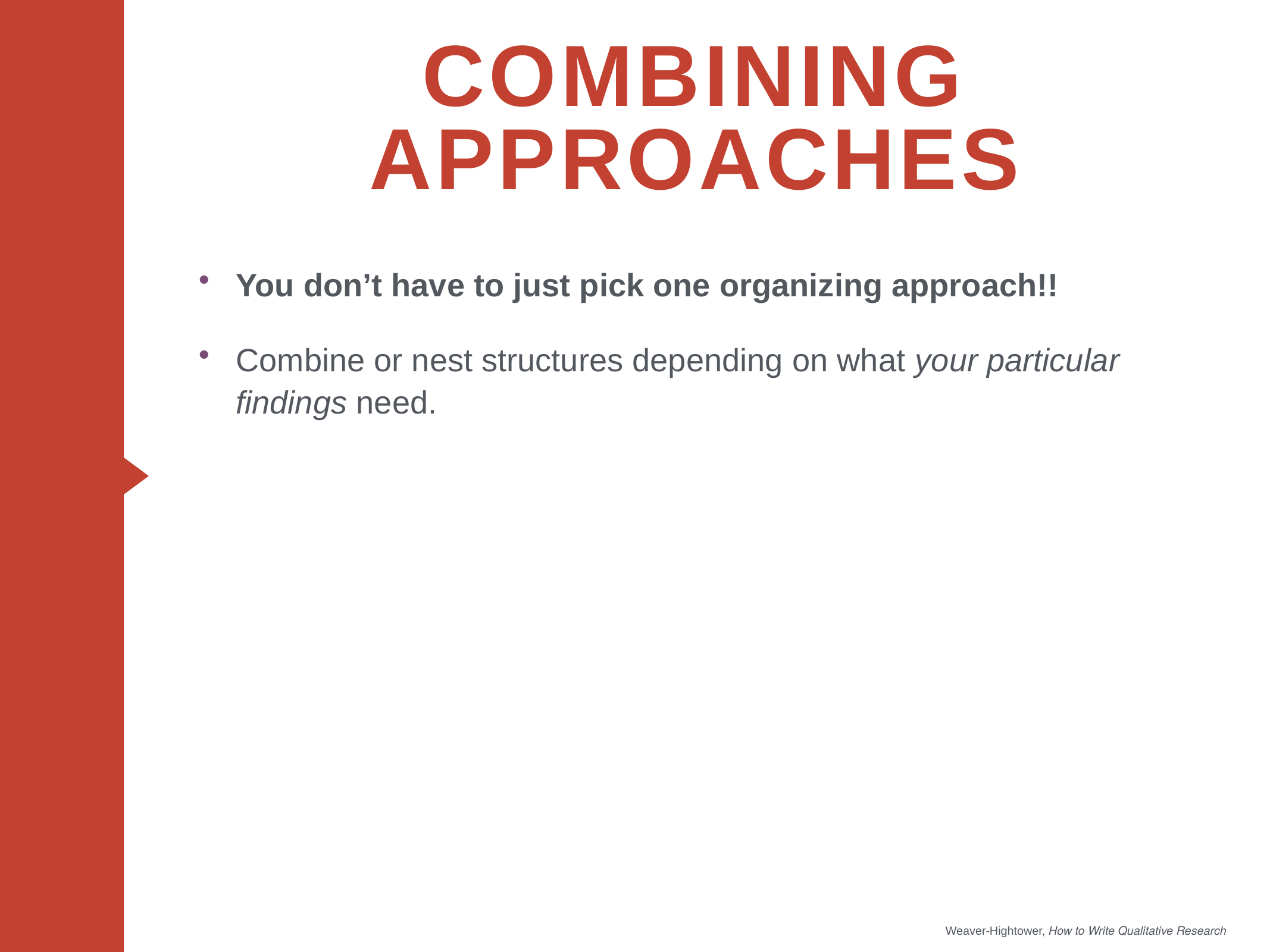

# combining approaches
You don’t have to just pick one organizing approach!!
Combine or nest structures depending on what your particular findings need.